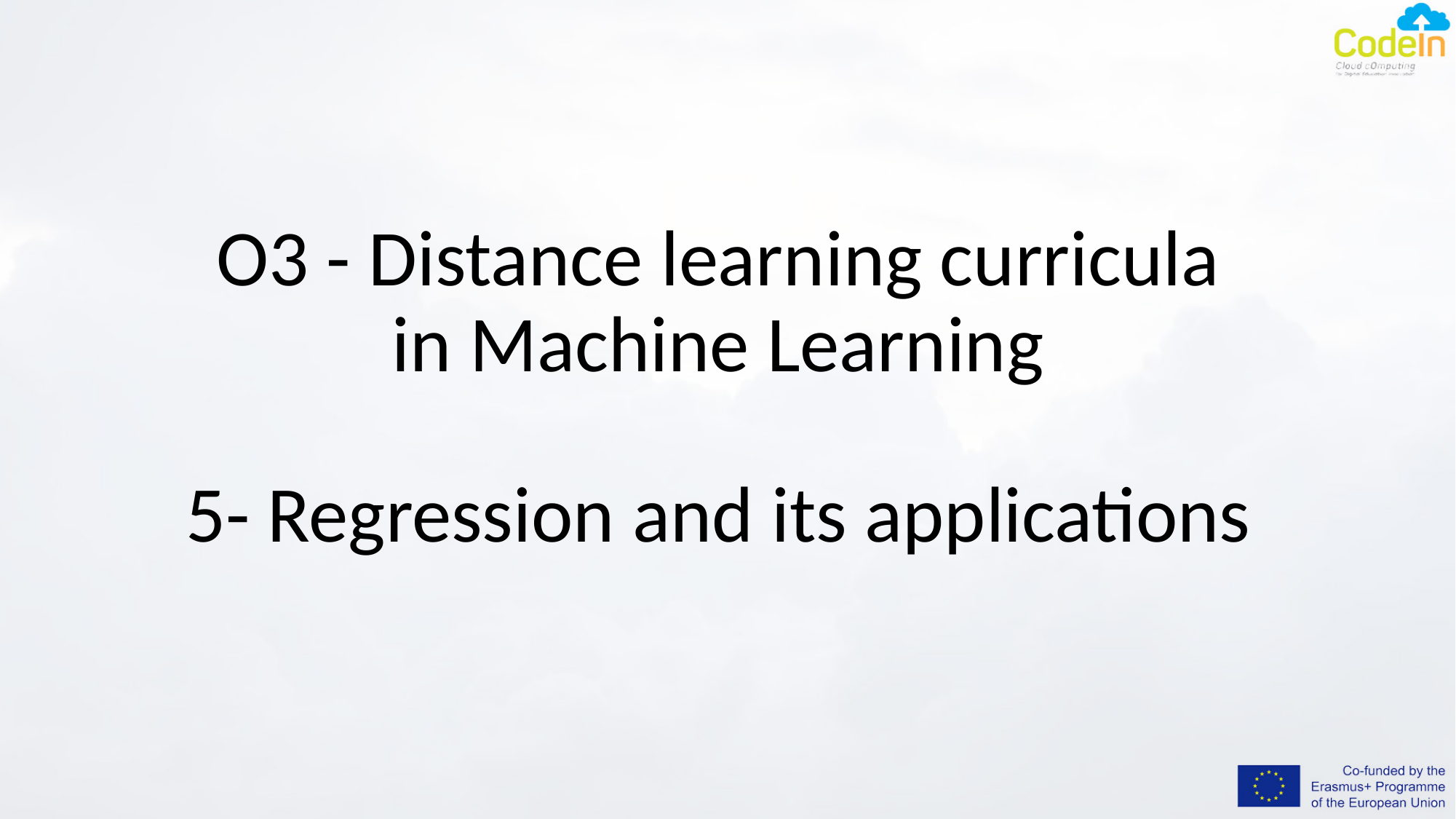

# O3 - Distance learning curricula in Machine Learning 5- Regression and its applications